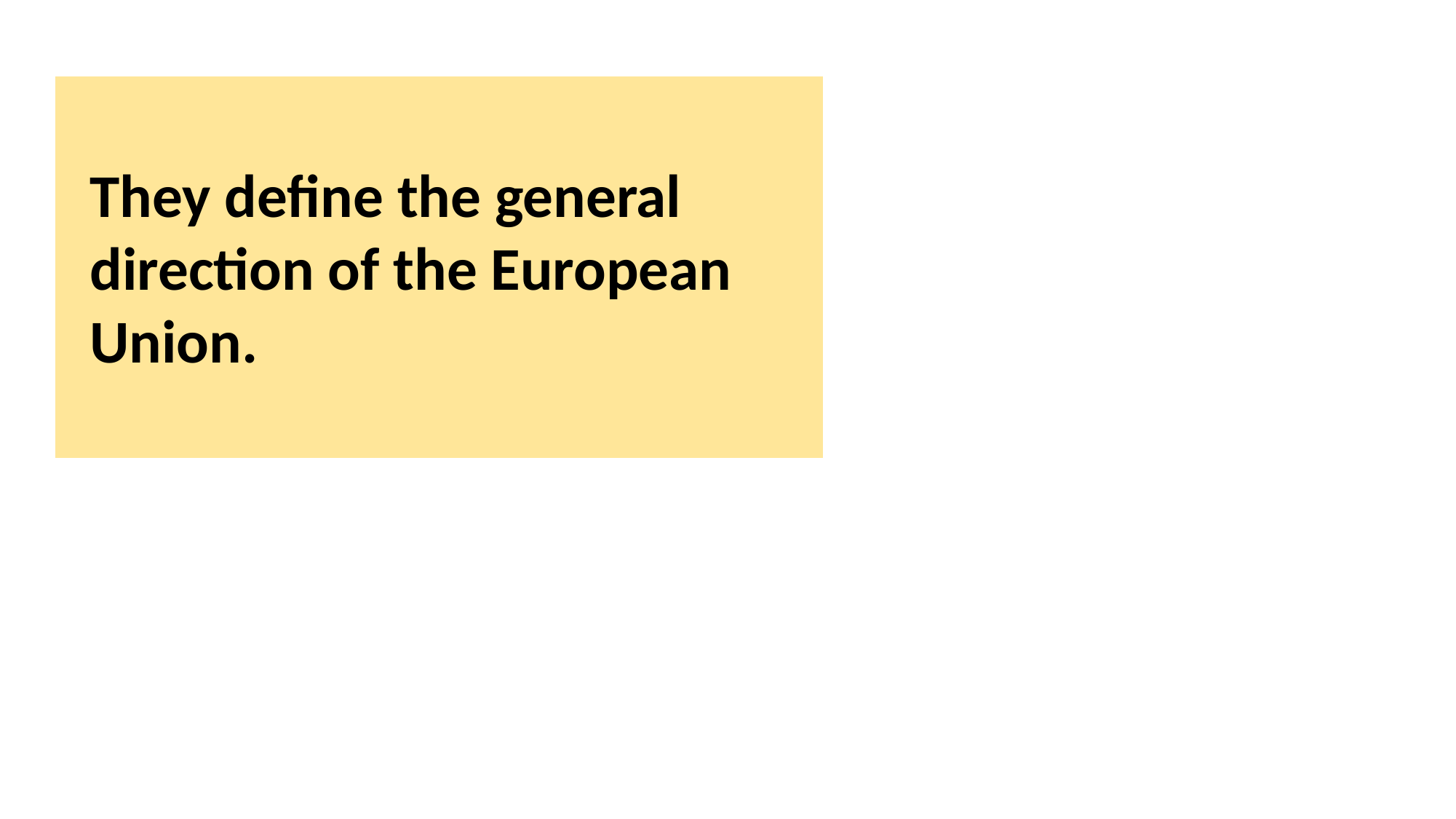

They define the general direction of the European Union.